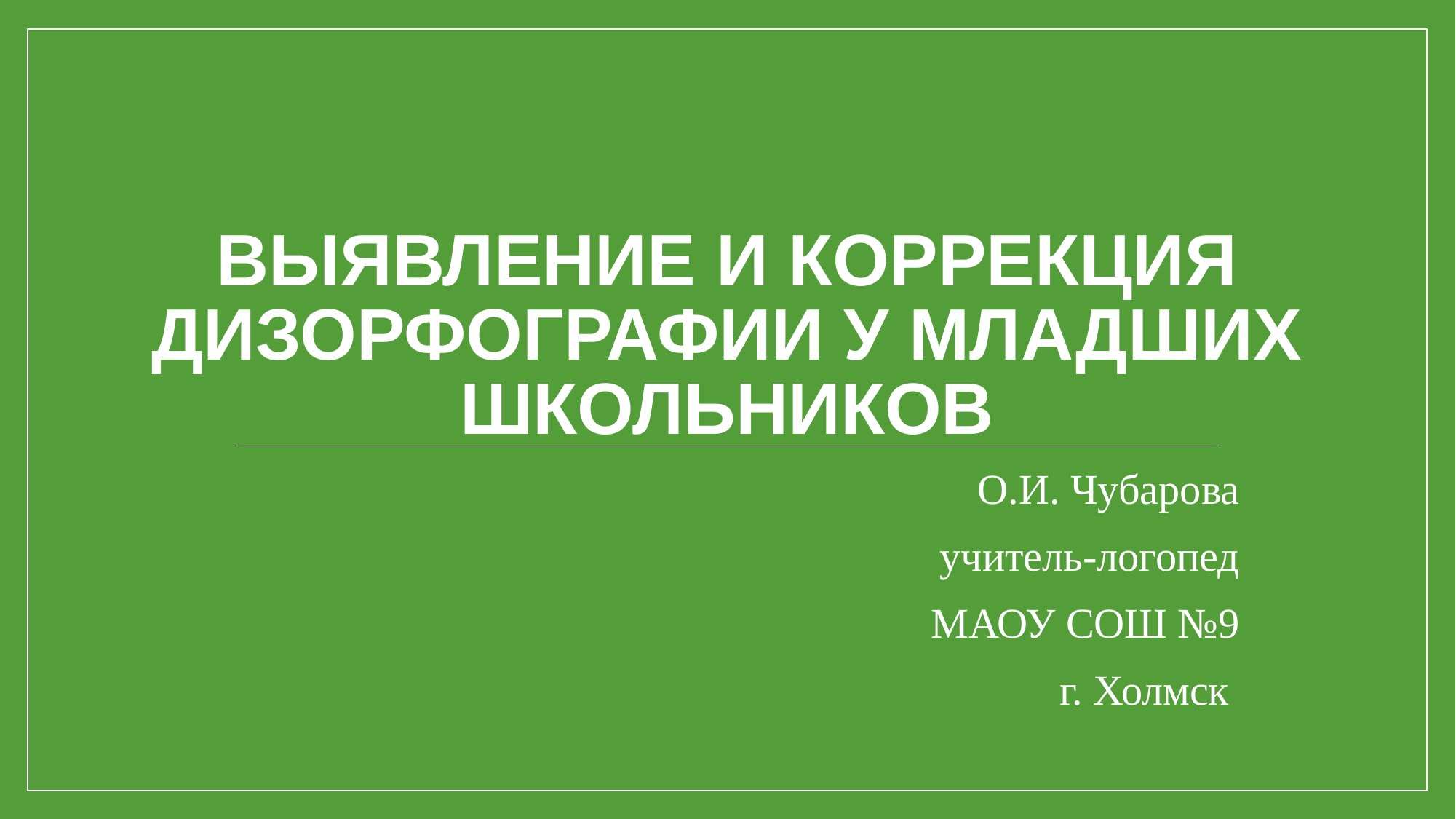

# Выявление и коррекция дизорфографии у младших школьников
О.И. Чубарова
учитель-логопед
МАОУ СОШ №9
г. Холмск